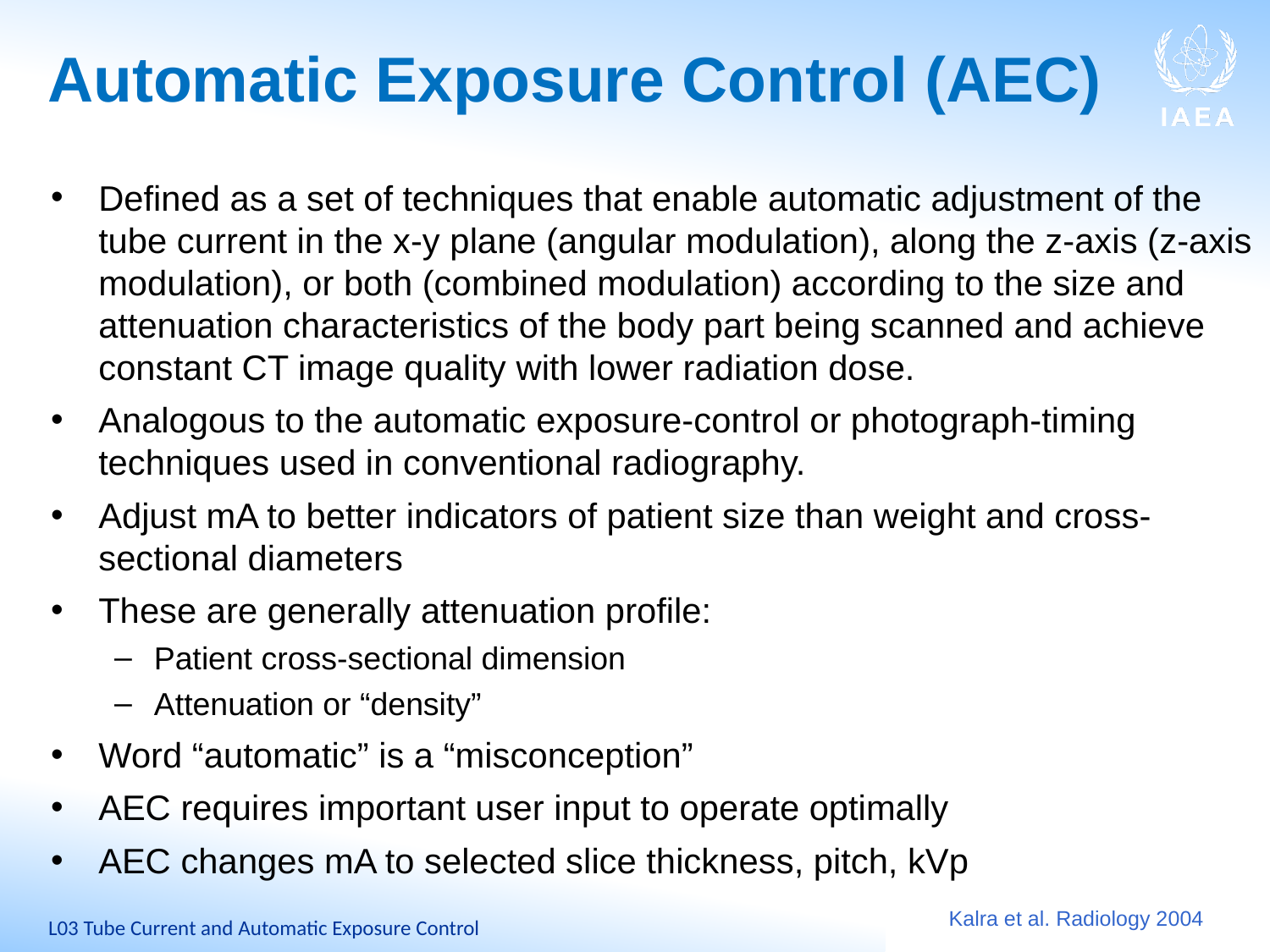

# Automatic Exposure Control (AEC)
Defined as a set of techniques that enable automatic adjustment of the tube current in the x-y plane (angular modulation), along the z-axis (z-axis modulation), or both (combined modulation) according to the size and attenuation characteristics of the body part being scanned and achieve constant CT image quality with lower radiation dose.
Analogous to the automatic exposure-control or photograph-timing techniques used in conventional radiography.
Adjust mA to better indicators of patient size than weight and cross-sectional diameters
These are generally attenuation profile:
Patient cross-sectional dimension
Attenuation or “density”
Word “automatic” is a “misconception”
AEC requires important user input to operate optimally
AEC changes mA to selected slice thickness, pitch, kVp

Kalra et al. Radiology 2004